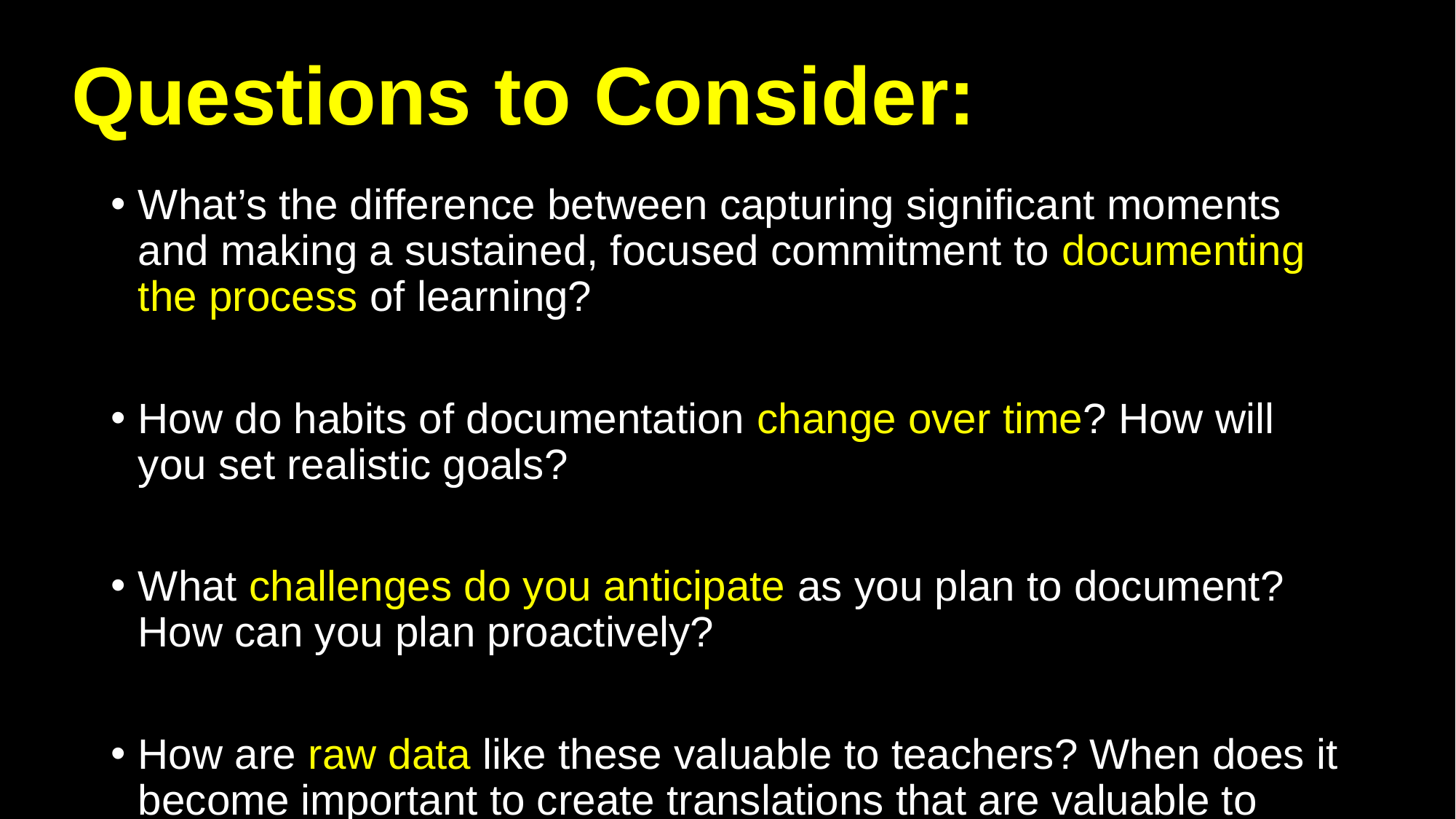

# Questions to Consider:
What’s the difference between capturing significant moments and making a sustained, focused commitment to documenting the process of learning?

How do habits of documentation change over time? How will you set realistic goals?

What challenges do you anticipate as you plan to document? How can you plan proactively?

How are raw data like these valuable to teachers? When does it become important to create translations that are valuable to others?